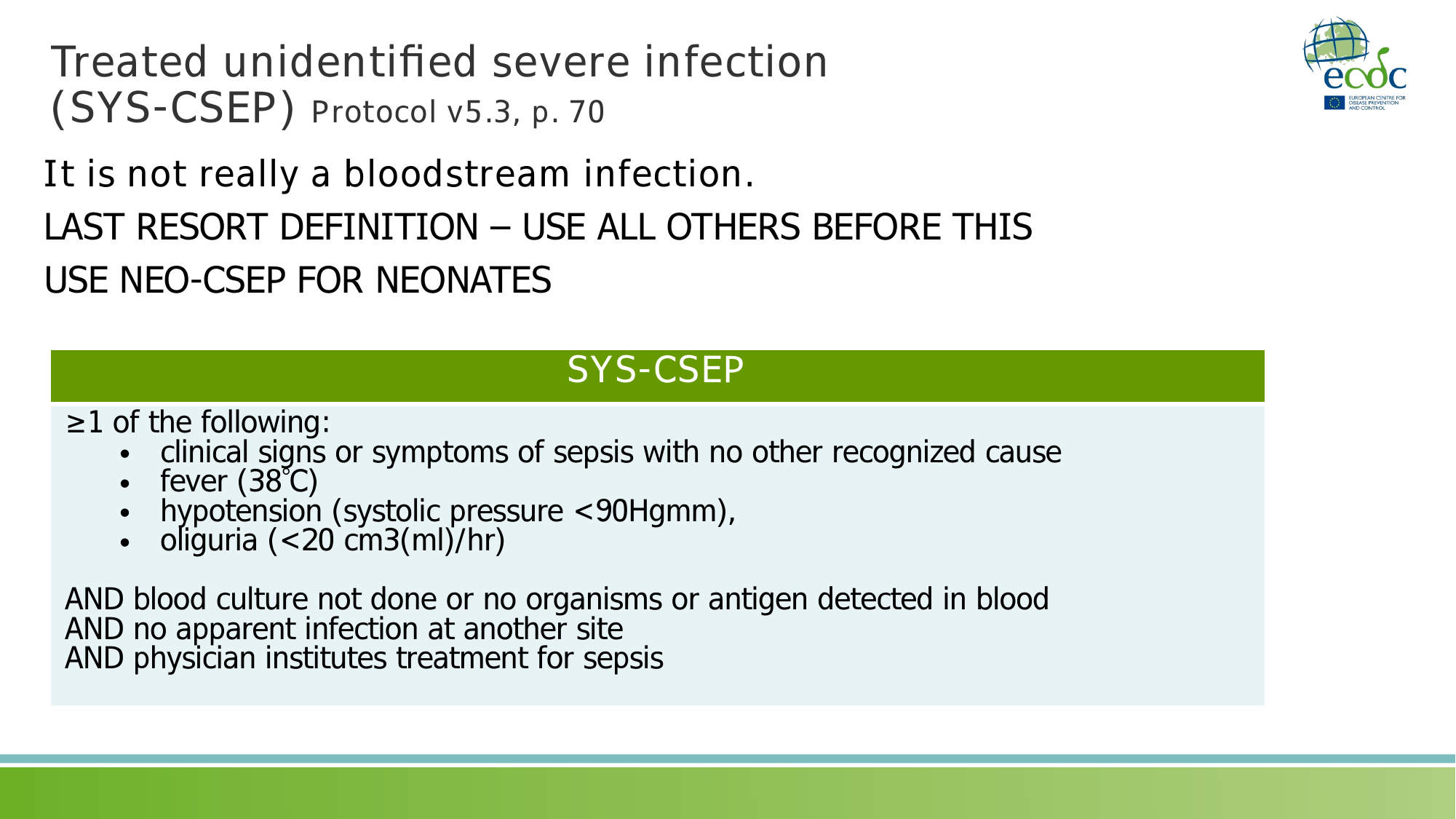

Treated unidentified severe infection
(SYS-CSEP) Protocol v5.3, p. 70
It is not really a bloodstream infection.
LAST RESORT DEFINITION – USE ALL OTHERS BEFORE THIS
USE NEO-CSEP FOR NEONATES
| SYS-CSEP |
| --- |
| ≥1 of the following: clinical signs or symptoms of sepsis with no other recognized cause fever (38°C) hypotension (systolic pressure <90Hgmm), oliguria (<20 cm3(ml)/hr) AND blood culture not done or no organisms or antigen detected in blood AND no apparent infection at another site AND physician institutes treatment for sepsis |